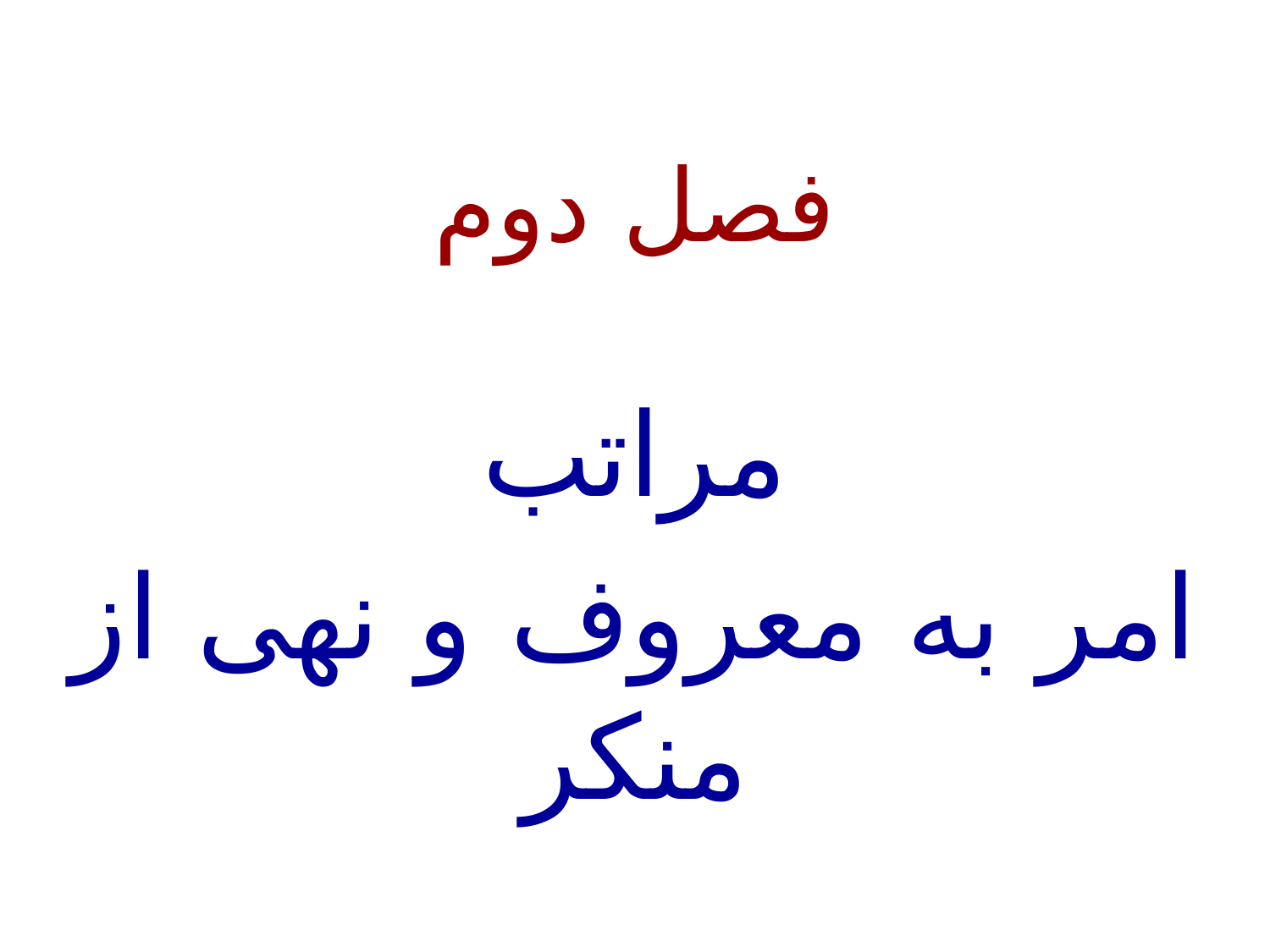

فصل دوم

مراتب
امر به معروف و نهی از منکر